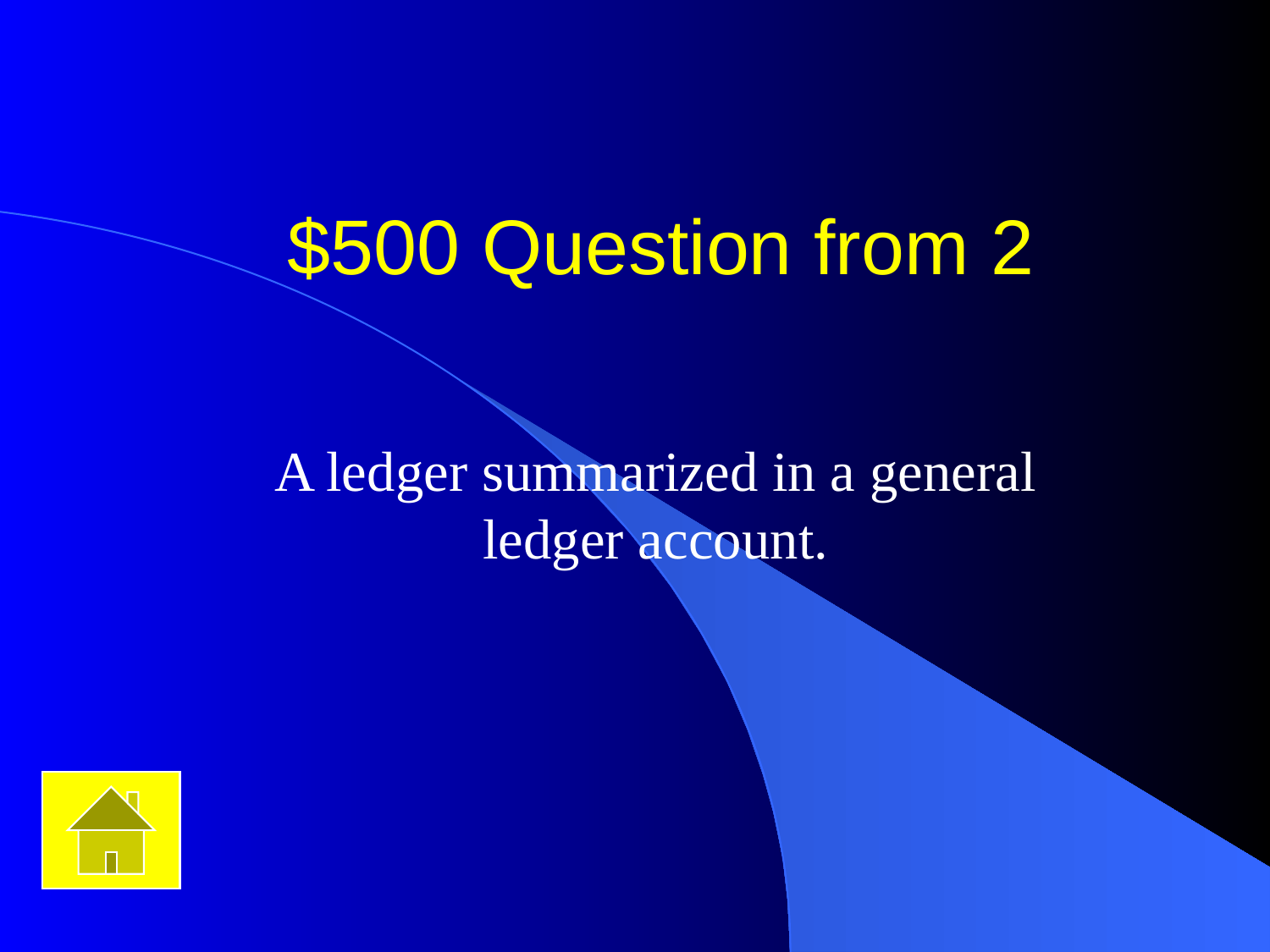

# $500 Question from 2
A ledger summarized in a general ledger account.